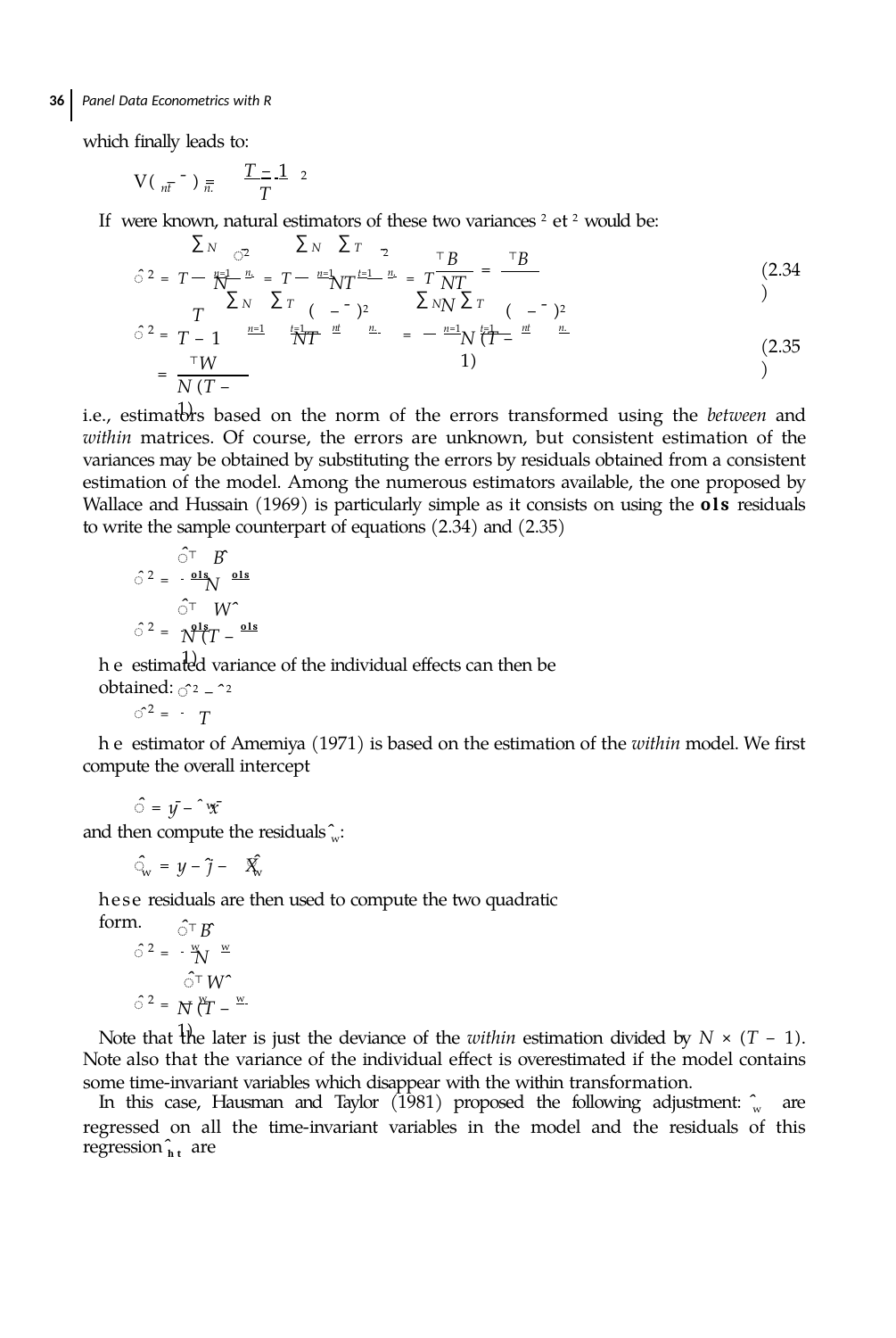

36  Panel Data Econometrics with R

which ﬁnally leads to:

T – 1 T
2
V( – ̄ ) =

nt	n.

If  were known, natural estimators of these two variances 2 et 2 would be:

∑	∑	∑
N	N	T
̄2	̄2
⊤B	⊤B
̂ 2 = T   n=1  n. = T   n=1	t=1  n. = T
=
(2.34)

N
NT
NT	N

∑	∑
∑	∑
N	T
N	T
( – ̄ )2	( – ̄ )2
T
̂ 2 = 	n=1	t=1  nt	n.  =   n=1	t=1  nt	n.

T – 1
NT
N (T – 1)
(2.35)
⊤W
=
N (T – 1)

i.e., estimators based on the norm of the errors transformed using the between and within matrices. Of course, the errors are unknown, but consistent estimation of the variances may be obtained by substituting the errors by residuals obtained from a consistent estimation of the model. Among the numerous estimators available, the one proposed by Wallace and Hussain (1969) is particularly simple as it consists on using the ols residuals to write the sample counterpart of equations (2.34) and (2.35)
̂⊤ B̂
̂ 2 =  ols	ols

N
̂⊤ W ̂
̂ 2 =  ols	ols

N (T – 1)
he estimated variance of the individual effects can then be obtained:
̂ 2 – ̂ 2
̂ 2 =

T
he estimator of Amemiya (1971) is based on the estimation of the within model. We ﬁrst compute the overall intercept
̂ = ȳ – ̂ x̄
w
and then compute the residuals ̂w:
̂
̂ = y – ̂j –  X
w	w
hese residuals are then used to compute the two quadratic form.
̂⊤ B̂
̂ 2 =  w	w

N
̂⊤ W ̂
̂ 2 =   w	w

N (T – 1)
Note that the later is just the deviance of the within estimation divided by N × (T – 1). Note also that the variance of the individual effect is overestimated if the model contains some time-invariant variables which disappear with the within transformation.
In this case, Hausman and Taylor (1981) proposed the following adjustment: ̂w are regressed on all the time-invariant variables in the model and the residuals of this regression ̂ht are